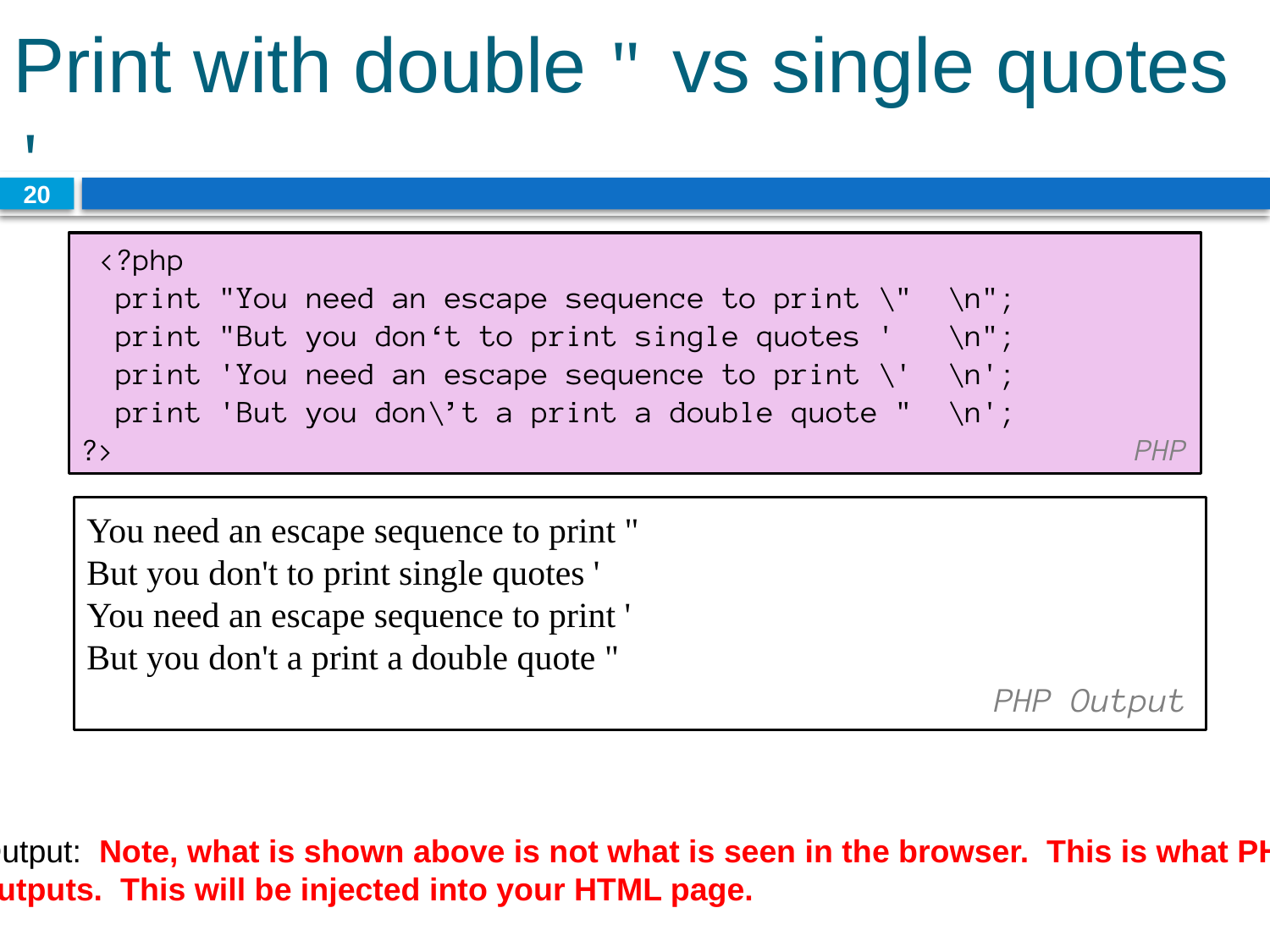

# Print with double " vs single quotes '
20
 <?php
  print "You need an escape sequence to print \"  \n";
  print "But you don‘t to print single quotes '   \n";
  print 'You need an escape sequence to print \'  \n';
  print 'But you don\’t a print a double quote "  \n';
?>						  		  PHP
You need an escape sequence to print "
But you don't to print single quotes '
You need an escape sequence to print '
But you don't a print a double quote "
							 PHP Output
Output:  Note, what is shown above is not what is seen in the browser.  This is what PHP
outputs.  This will be injected into your HTML page.